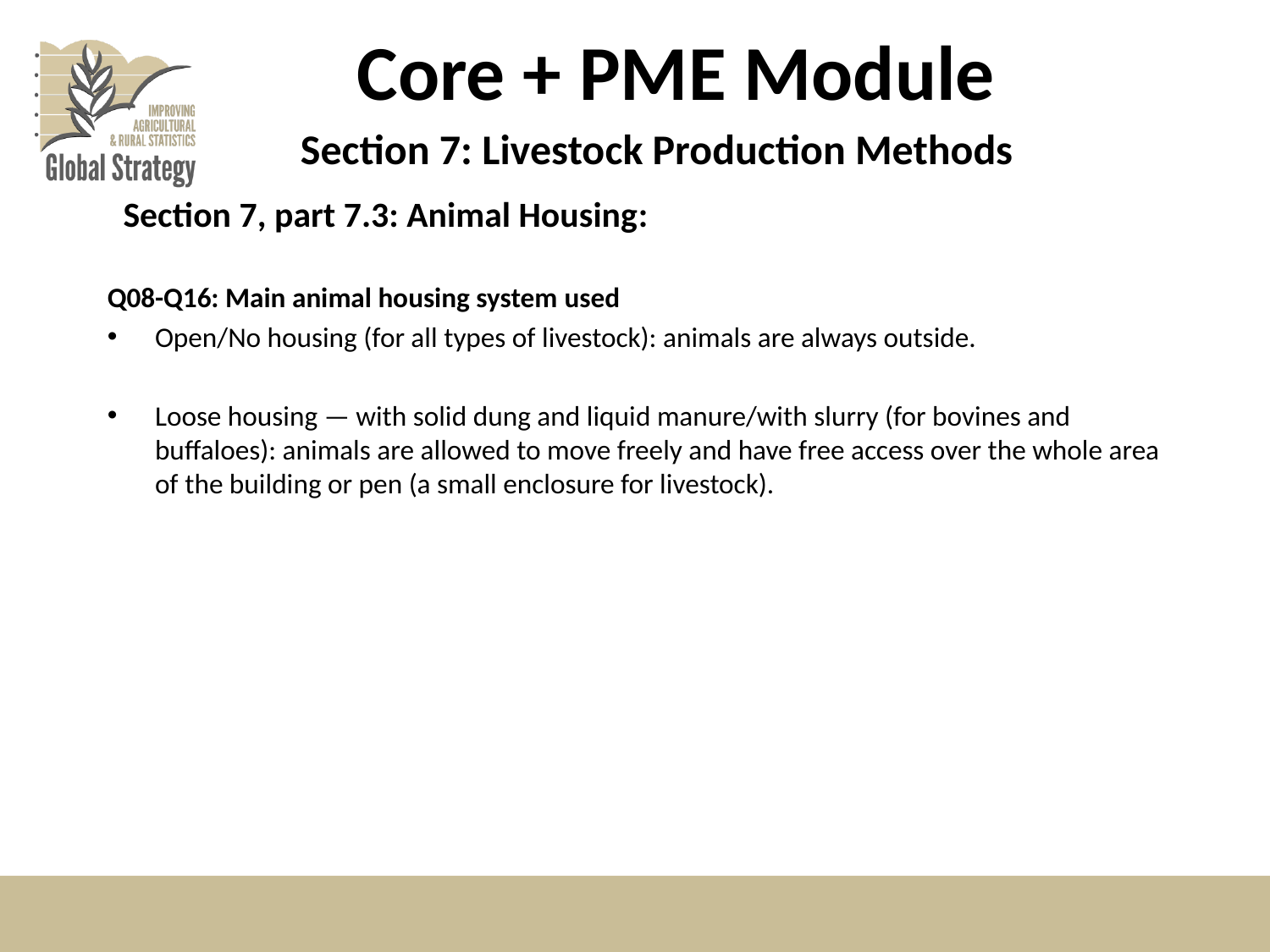

# Core + PME Module
Section 7: Livestock Production Methods

Section 7, part 7.3: Animal Housing:

Q08-Q16: Main animal housing system used
Open/No housing (for all types of livestock): animals are always outside.

Loose housing — with solid dung and liquid manure/with slurry (for bovines and buffaloes): animals are allowed to move freely and have free access over the whole area of the building or pen (a small enclosure for livestock).